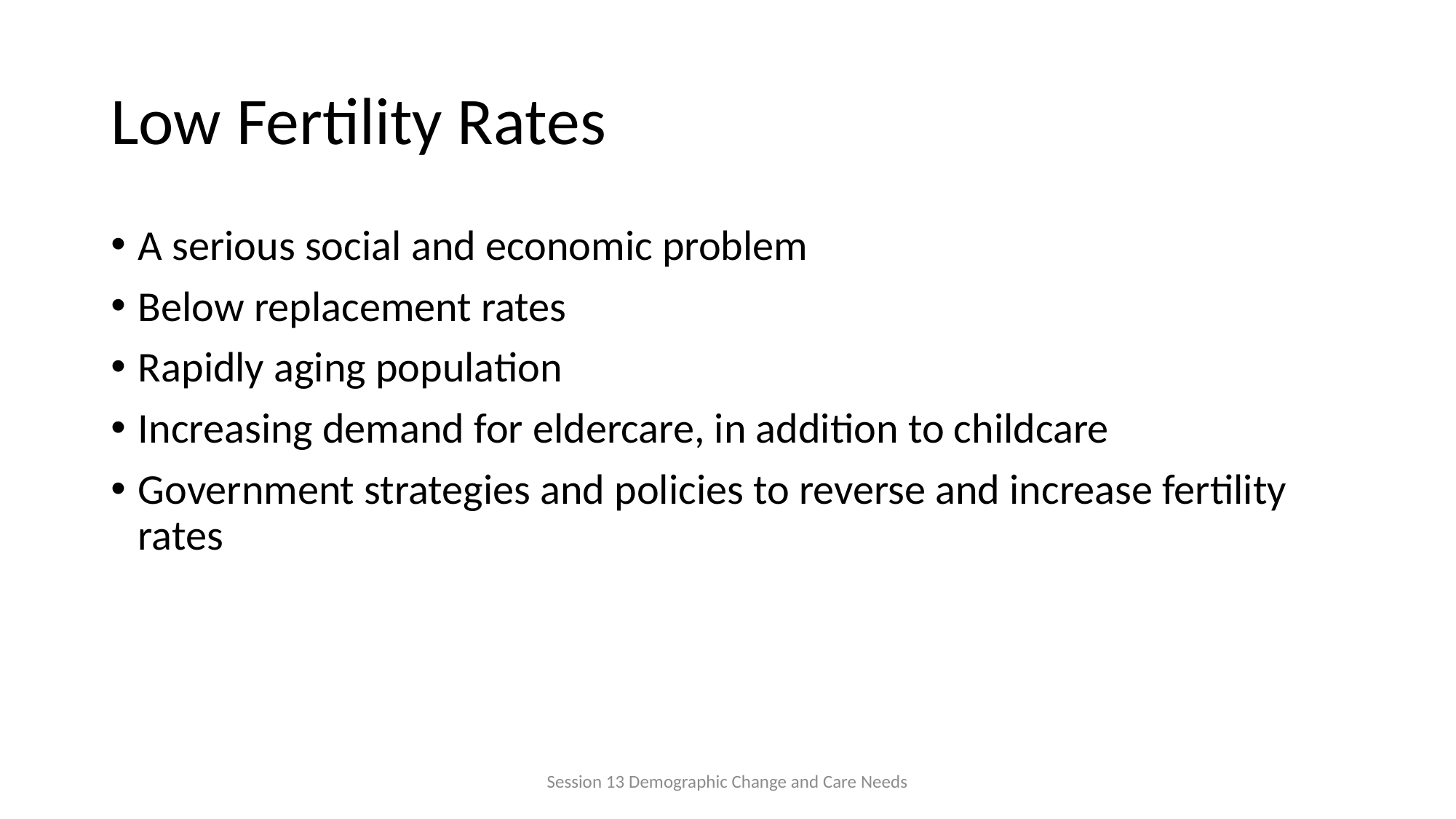

# Low Fertility Rates
A serious social and economic problem
Below replacement rates
Rapidly aging population
Increasing demand for eldercare, in addition to childcare
Government strategies and policies to reverse and increase fertility rates
Session 13 Demographic Change and Care Needs